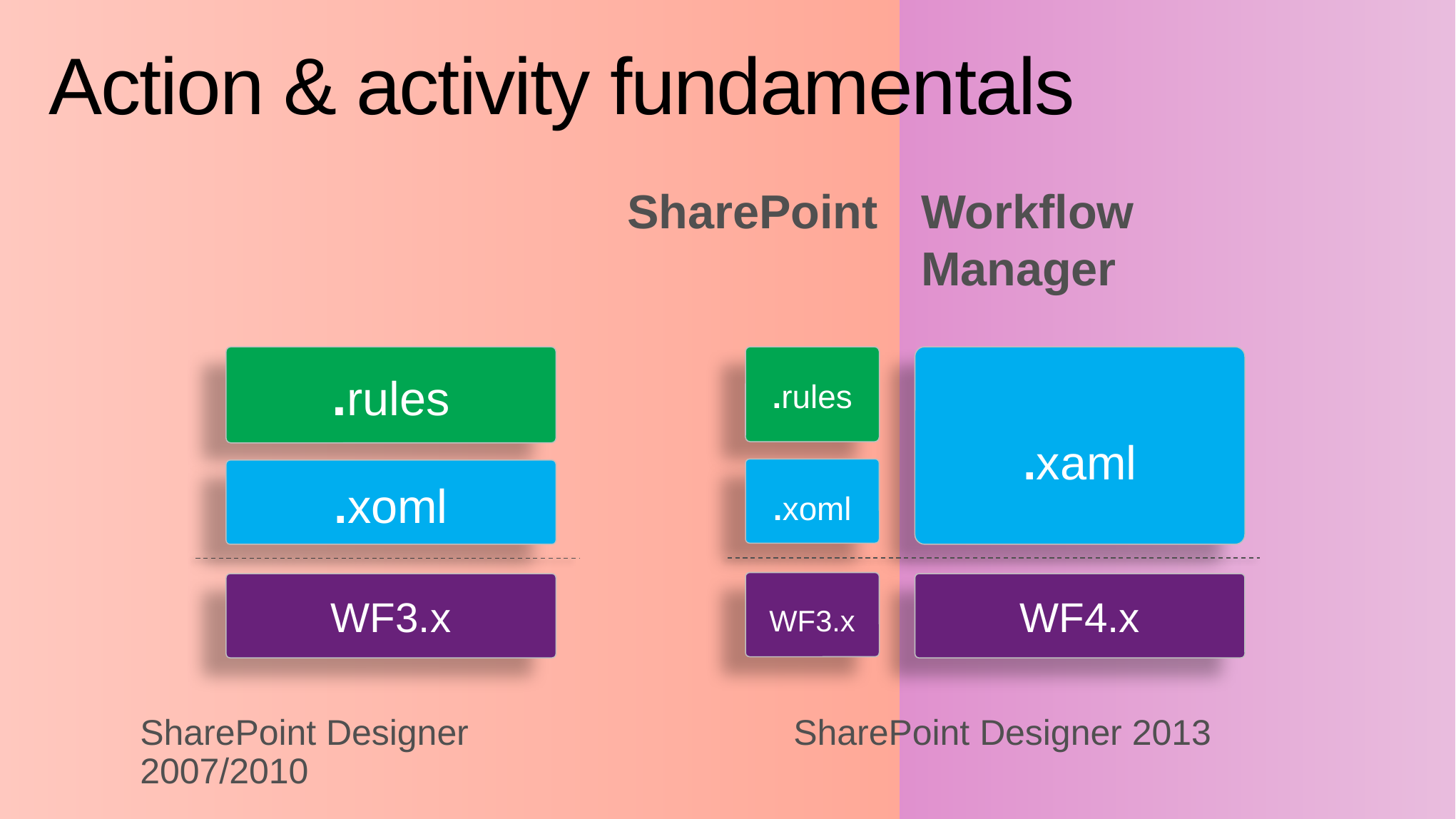

SharePoint

Workflow
Manager

# Action & activity fundamentals
XOML & XAML
Declarative workflow definition file

.rules
.rules

.xaml
.xoml
.xoml
WF3.x
WF3.x
WF4.x
SharePoint Designer 2007/2010
SharePoint Designer 2013